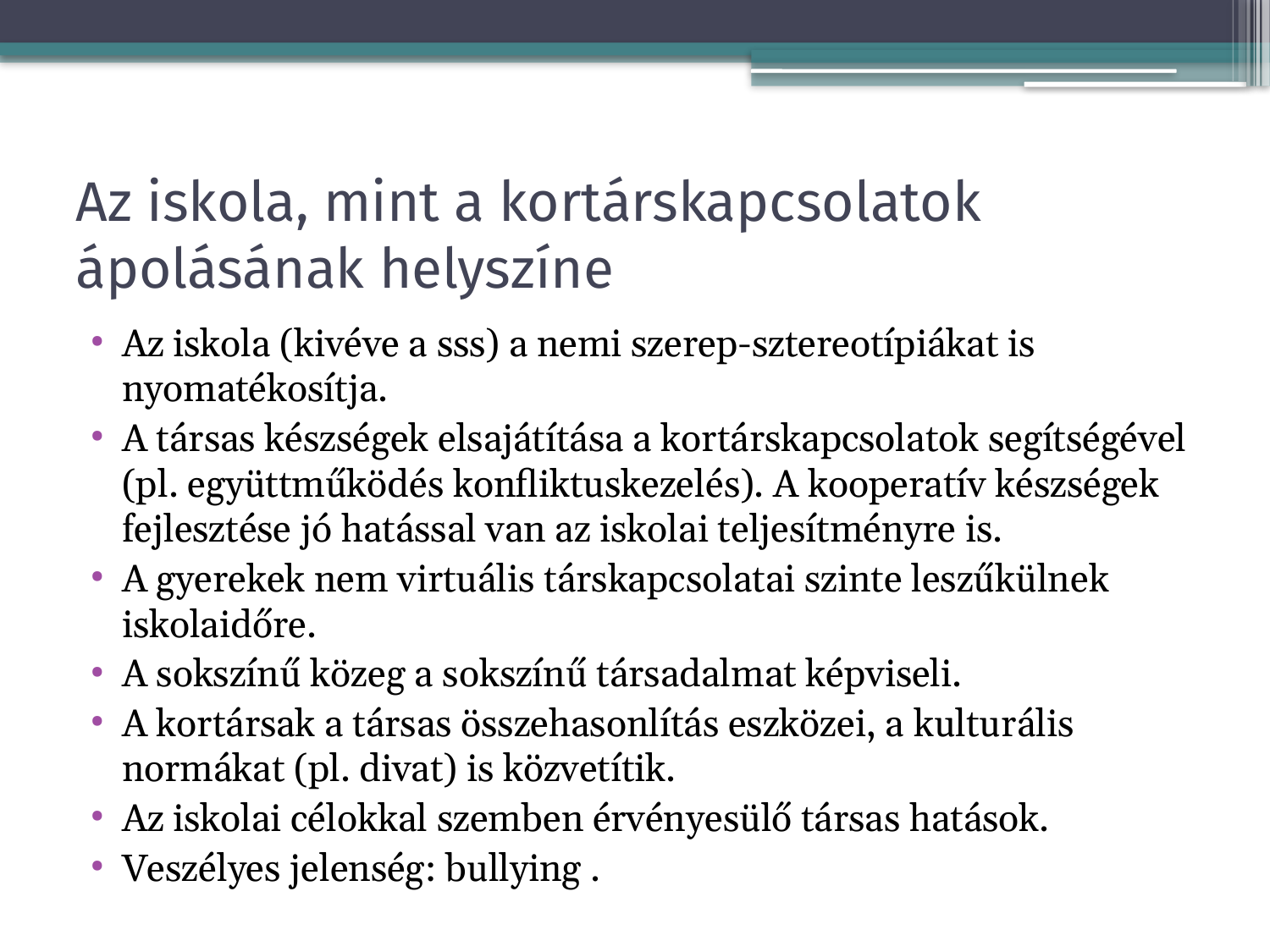

# Az iskola, mint a kortárskapcsolatok ápolásának helyszíne
Az iskola (kivéve a sss) a nemi szerep-sztereotípiákat is nyomatékosítja.
A társas készségek elsajátítása a kortárskapcsolatok segítségével (pl. együttműködés konfliktuskezelés). A kooperatív készségek fejlesztése jó hatással van az iskolai teljesítményre is.
A gyerekek nem virtuális társkapcsolatai szinte leszűkülnek iskolaidőre.
A sokszínű közeg a sokszínű társadalmat képviseli.
A kortársak a társas összehasonlítás eszközei, a kulturális normákat (pl. divat) is közvetítik.
Az iskolai célokkal szemben érvényesülő társas hatások.
Veszélyes jelenség: bullying .